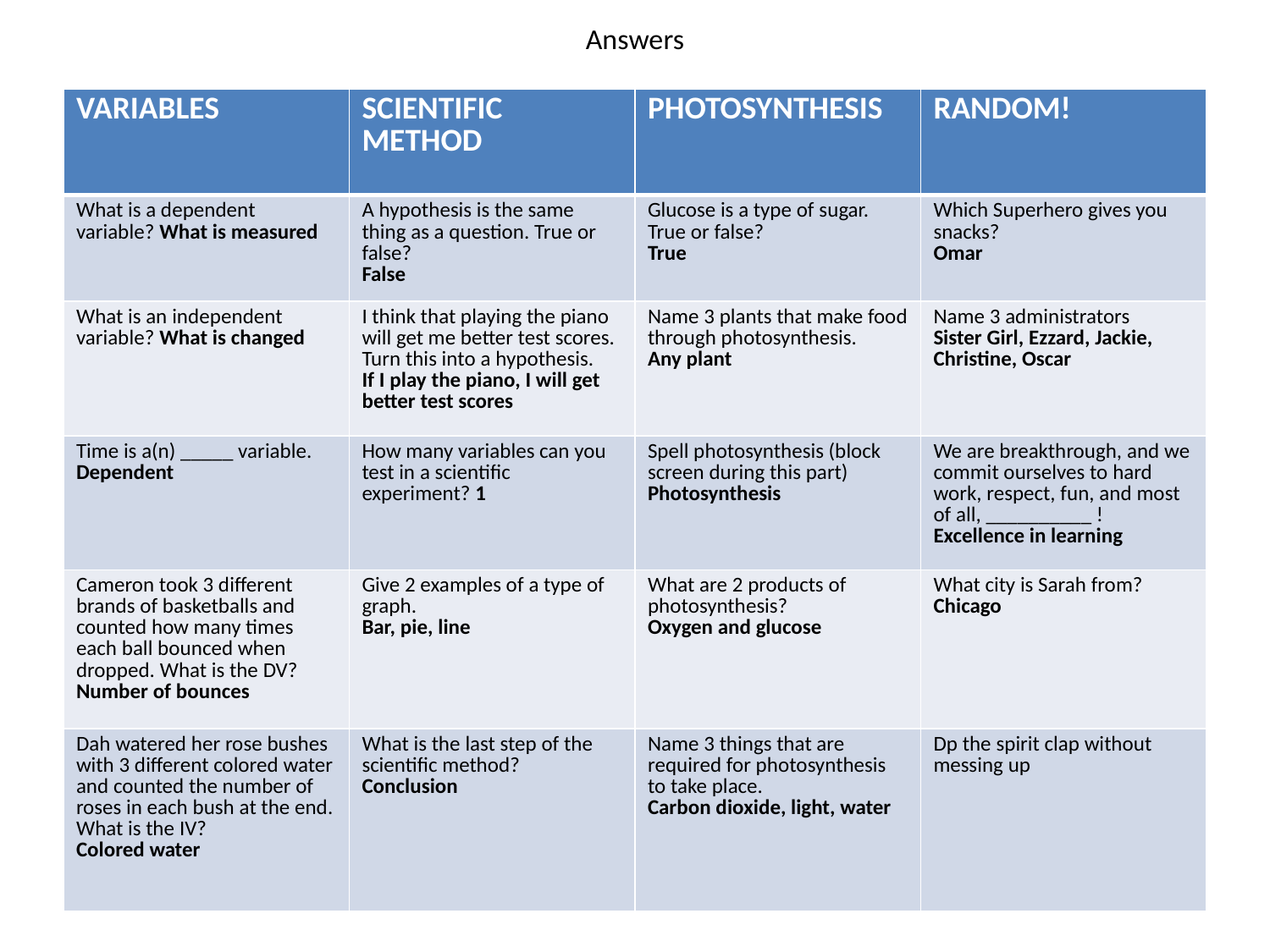

# Answers
| VARIABLES | SCIENTIFIC METHOD | PHOTOSYNTHESIS | RANDOM! |
| --- | --- | --- | --- |
| What is a dependent variable? What is measured | A hypothesis is the same thing as a question. True or false? False | Glucose is a type of sugar. True or false? True | Which Superhero gives you snacks? Omar |
| What is an independent variable? What is changed | I think that playing the piano will get me better test scores. Turn this into a hypothesis. If I play the piano, I will get better test scores | Name 3 plants that make food through photosynthesis. Any plant | Name 3 administrators Sister Girl, Ezzard, Jackie, Christine, Oscar |
| Time is a(n) \_\_\_\_\_ variable. Dependent | How many variables can you test in a scientific experiment? 1 | Spell photosynthesis (block screen during this part) Photosynthesis | We are breakthrough, and we commit ourselves to hard work, respect, fun, and most of all, \_\_\_\_\_\_\_\_\_\_ ! Excellence in learning |
| Cameron took 3 different brands of basketballs and counted how many times each ball bounced when dropped. What is the DV? Number of bounces | Give 2 examples of a type of graph. Bar, pie, line | What are 2 products of photosynthesis? Oxygen and glucose | What city is Sarah from? Chicago |
| Dah watered her rose bushes with 3 different colored water and counted the number of roses in each bush at the end. What is the IV? Colored water | What is the last step of the scientific method? Conclusion | Name 3 things that are required for photosynthesis to take place. Carbon dioxide, light, water | Dp the spirit clap without messing up |